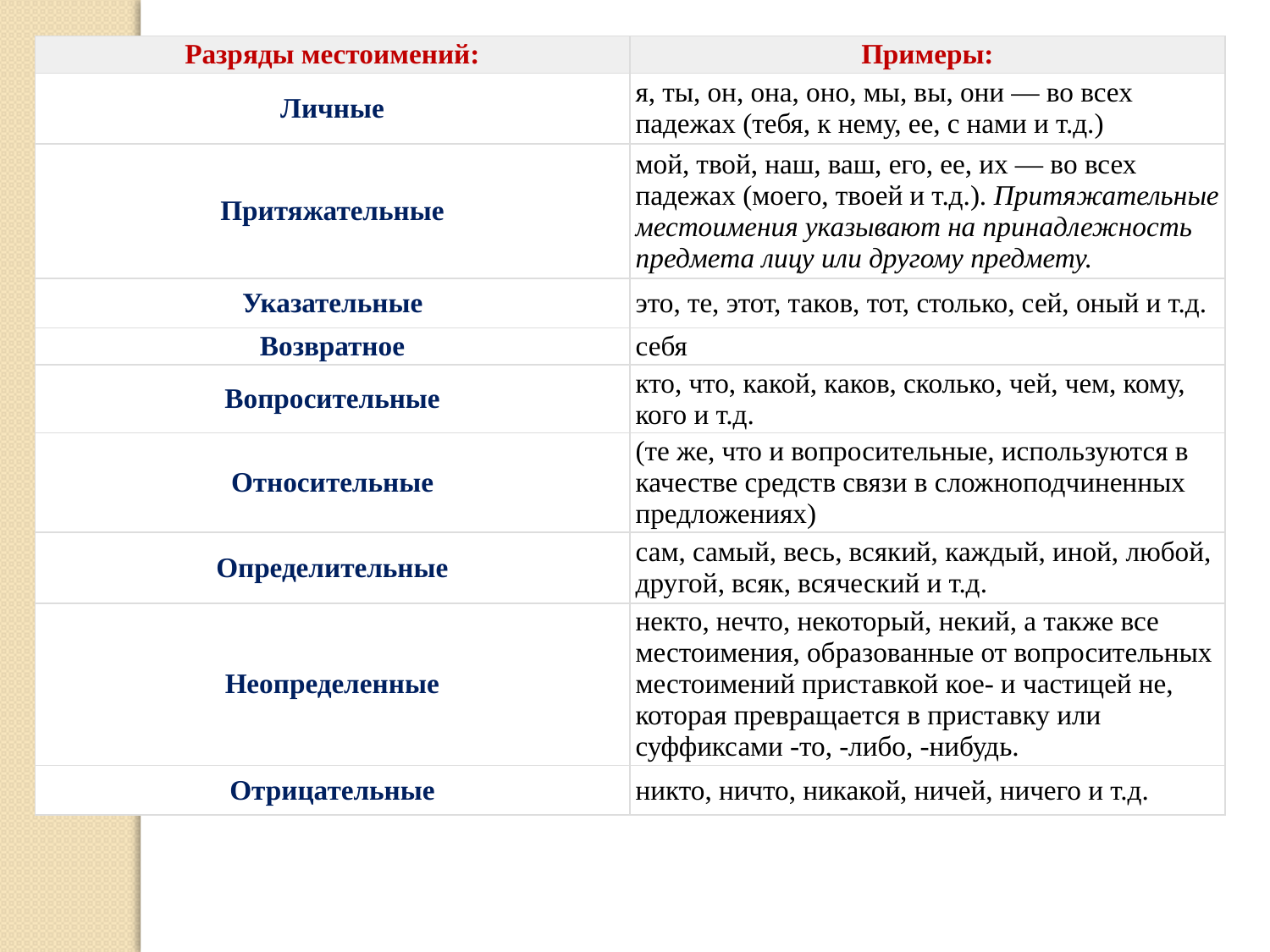

| Разряды местоимений: | Примеры: |
| --- | --- |
| Личные | я, ты, он, она, оно, мы, вы, они — во всех падежах (тебя, к нему, ее, с нами и т.д.) |
| Притяжательные | мой, твой, наш, ваш, его, ее, их — во всех падежах (моего, твоей и т.д.). Притяжательные местоимения указывают на принадлежность предмета лицу или другому предмету. |
| Указательные | это, те, этот, таков, тот, столько, сей, оный и т.д. |
| Возвратное | себя |
| Вопросительные | кто, что, какой, каков, сколько, чей, чем, кому, кого и т.д. |
| Относительные | (те же, что и вопросительные, используются в качестве средств связи в сложноподчиненных предложениях) |
| Определительные | сам, самый, весь, всякий, каждый, иной, любой, другой, всяк, всяческий и т.д. |
| Неопределенные | некто, нечто, некоторый, некий, а также все местоимения, образованные от вопросительных местоимений приставкой кое- и частицей не, которая превращается в приставку или суффиксами -то, -либо, -нибудь. |
| Отрицательные | никто, ничто, никакой, ничей, ничего и т.д. |